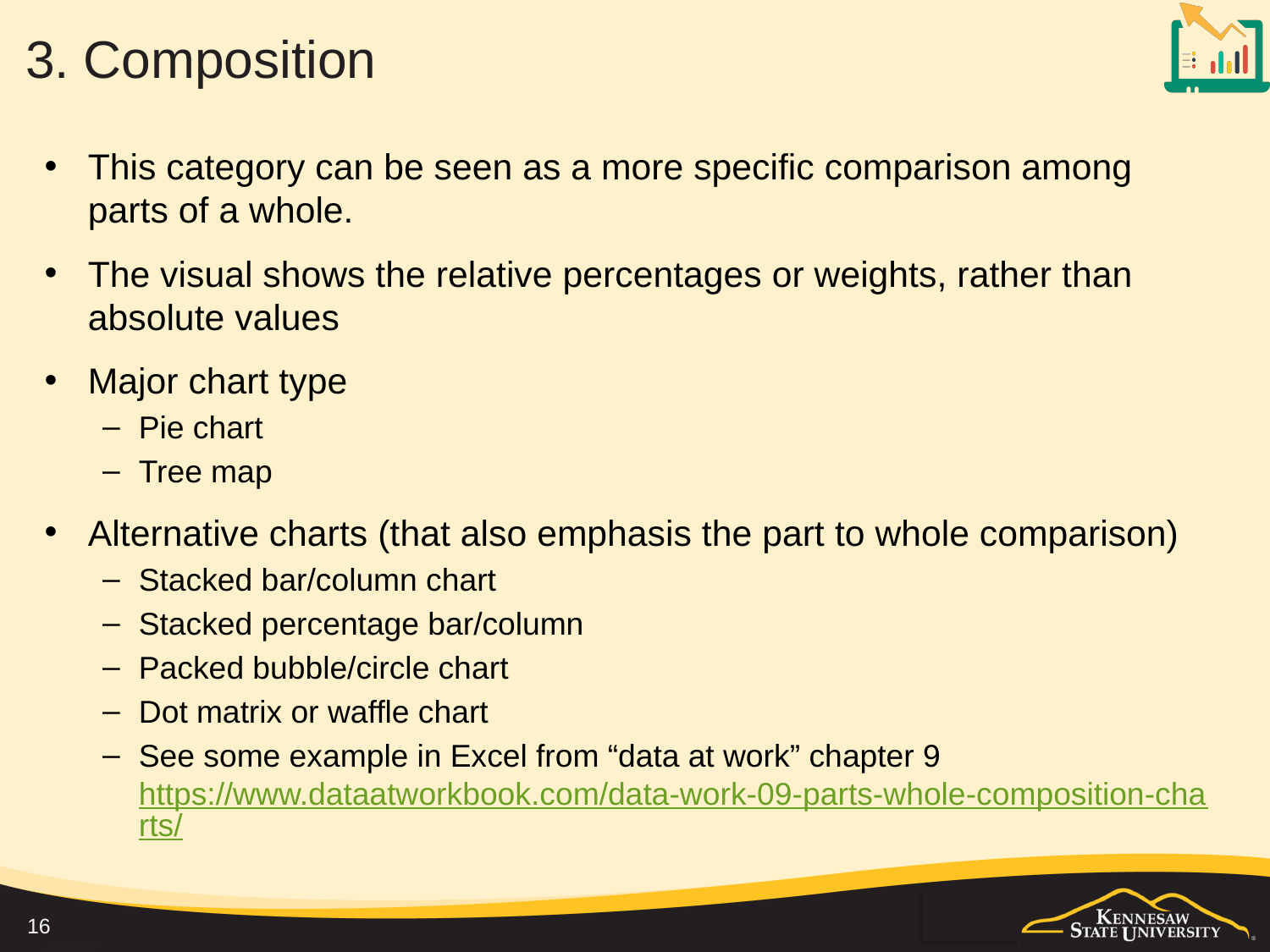

# 3. Composition
This category can be seen as a more specific comparison among parts of a whole.
The visual shows the relative percentages or weights, rather than absolute values
Major chart type
Pie chart
Tree map
Alternative charts (that also emphasis the part to whole comparison)
Stacked bar/column chart
Stacked percentage bar/column
Packed bubble/circle chart
Dot matrix or waffle chart
See some example in Excel from “data at work” chapter 9 https://www.dataatworkbook.com/data-work-09-parts-whole-composition-charts/

16